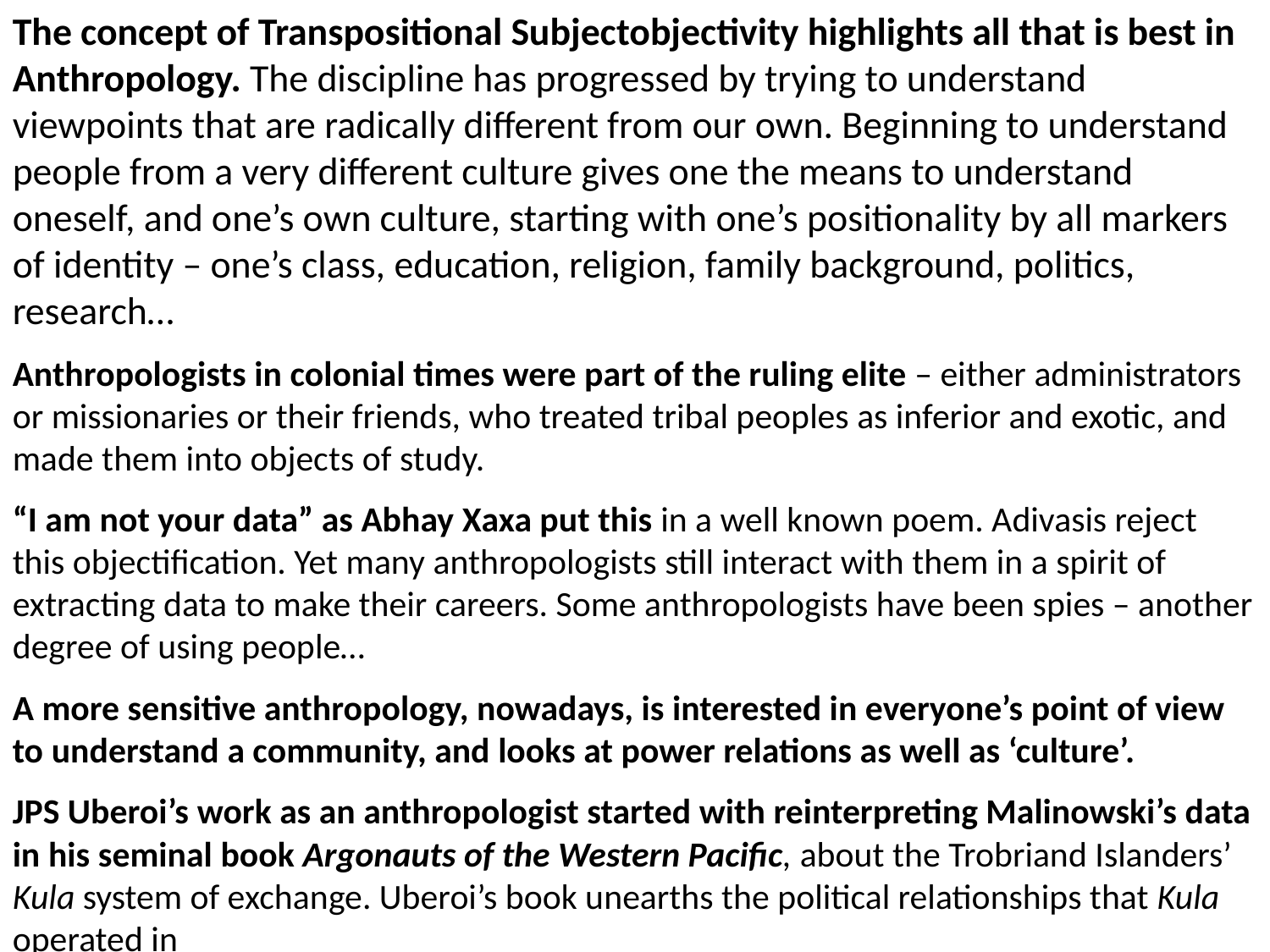

The concept of Transpositional Subjectobjectivity highlights all that is best in Anthropology. The discipline has progressed by trying to understand viewpoints that are radically different from our own. Beginning to understand people from a very different culture gives one the means to understand oneself, and one’s own culture, starting with one’s positionality by all markers of identity – one’s class, education, religion, family background, politics, research…

Anthropologists in colonial times were part of the ruling elite – either administrators or missionaries or their friends, who treated tribal peoples as inferior and exotic, and made them into objects of study.

“I am not your data” as Abhay Xaxa put this in a well known poem. Adivasis reject this objectification. Yet many anthropologists still interact with them in a spirit of extracting data to make their careers. Some anthropologists have been spies – another degree of using people…

A more sensitive anthropology, nowadays, is interested in everyone’s point of view to understand a community, and looks at power relations as well as ‘culture’.

JPS Uberoi’s work as an anthropologist started with reinterpreting Malinowski’s data in his seminal book Argonauts of the Western Pacific, about the Trobriand Islanders’ Kula system of exchange. Uberoi’s book unearths the political relationships that Kula operated in